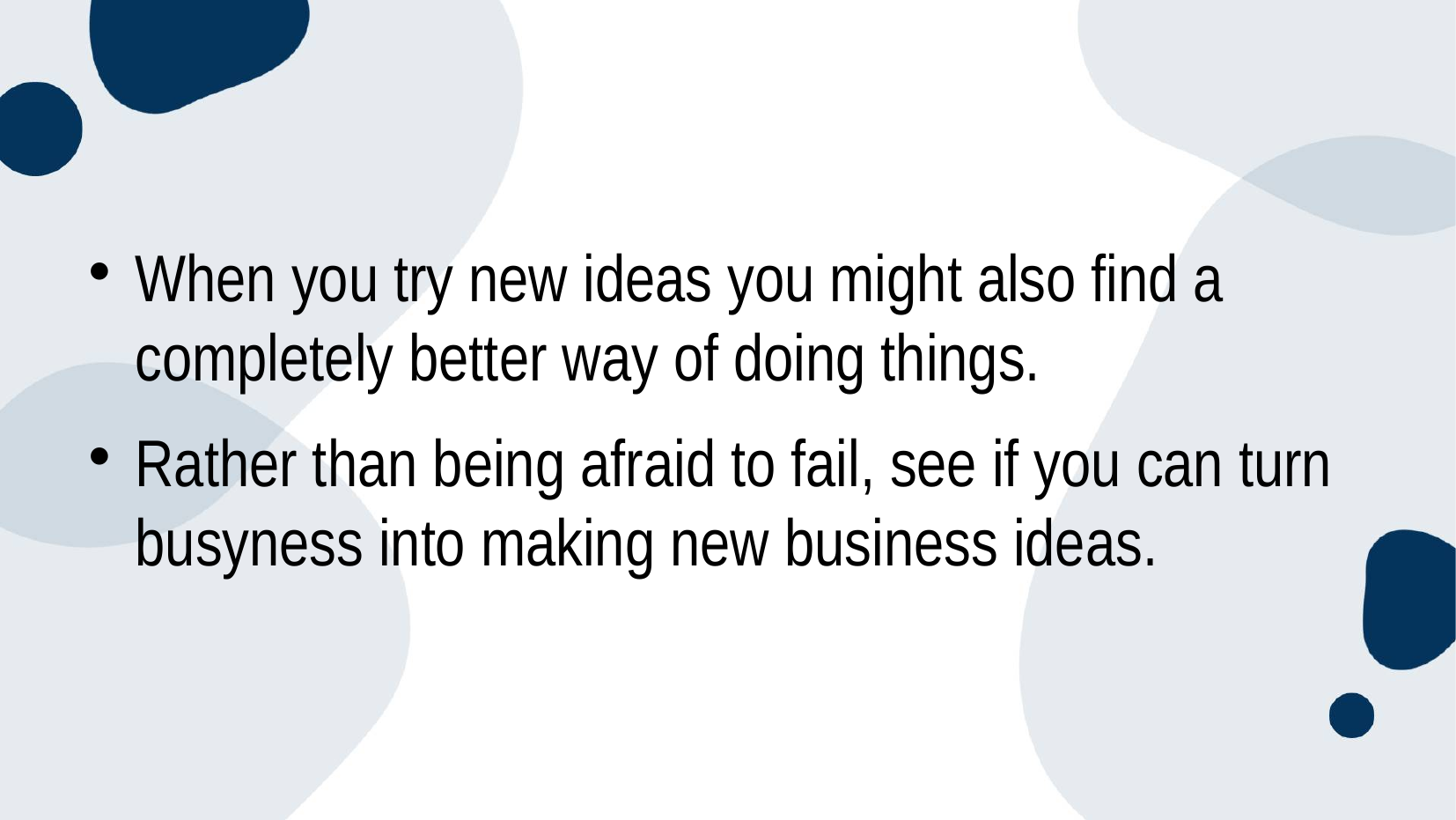

When you try new ideas you might also find a completely better way of doing things.
Rather than being afraid to fail, see if you can turn busyness into making new business ideas.